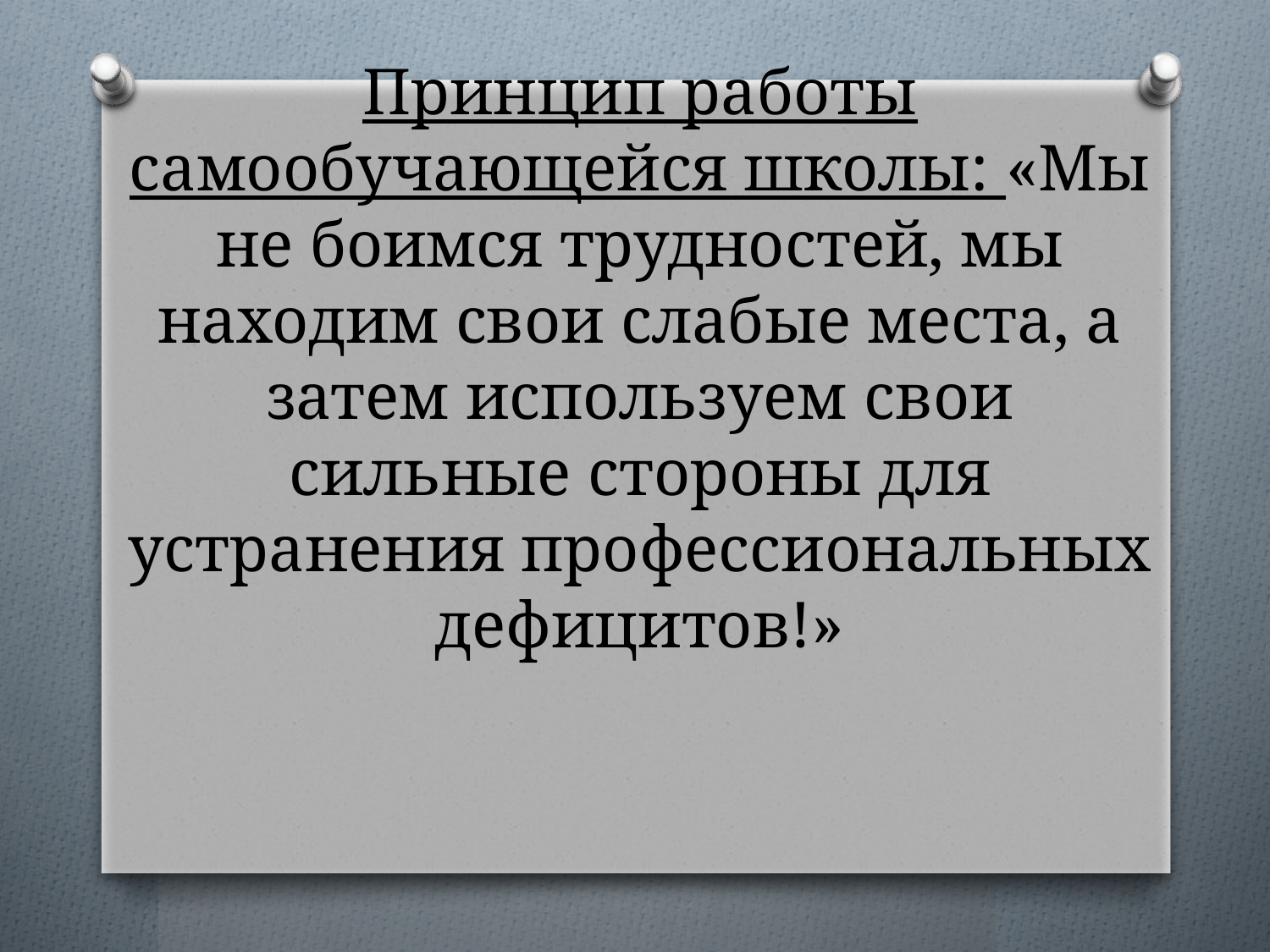

# Принцип работы самообучающейся школы: «Мы не боимся трудностей, мы находим свои слабые места, а затем используем свои сильные стороны для устранения профессиональных дефицитов!»